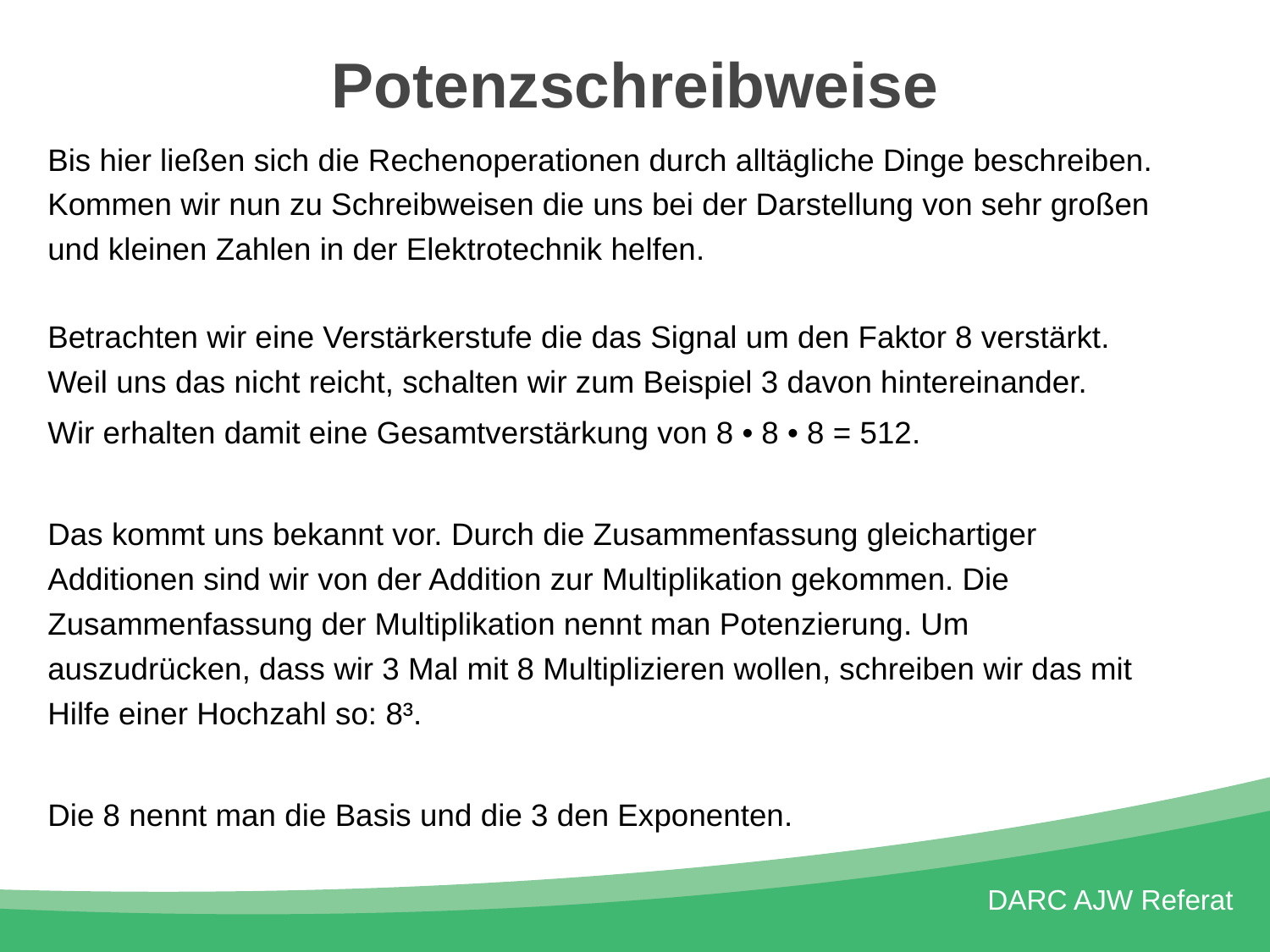

# Potenzschreibweise
Bis hier ließen sich die Rechenoperationen durch alltägliche Dinge beschreiben. Kommen wir nun zu Schreibweisen die uns bei der Darstellung von sehr großen und kleinen Zahlen in der Elektrotechnik helfen.
Betrachten wir eine Verstärkerstufe die das Signal um den Faktor 8 verstärkt. Weil uns das nicht reicht, schalten wir zum Beispiel 3 davon hintereinander.
Wir erhalten damit eine Gesamtverstärkung von 8 • 8 • 8 = 512.

Das kommt uns bekannt vor. Durch die Zusammenfassung gleichartiger Additionen sind wir von der Addition zur Multiplikation gekommen. Die Zusammenfassung der Multiplikation nennt man Potenzierung. Um auszudrücken, dass wir 3 Mal mit 8 Multiplizieren wollen, schreiben wir das mit Hilfe einer Hochzahl so: 8³.

Die 8 nennt man die Basis und die 3 den Exponenten.